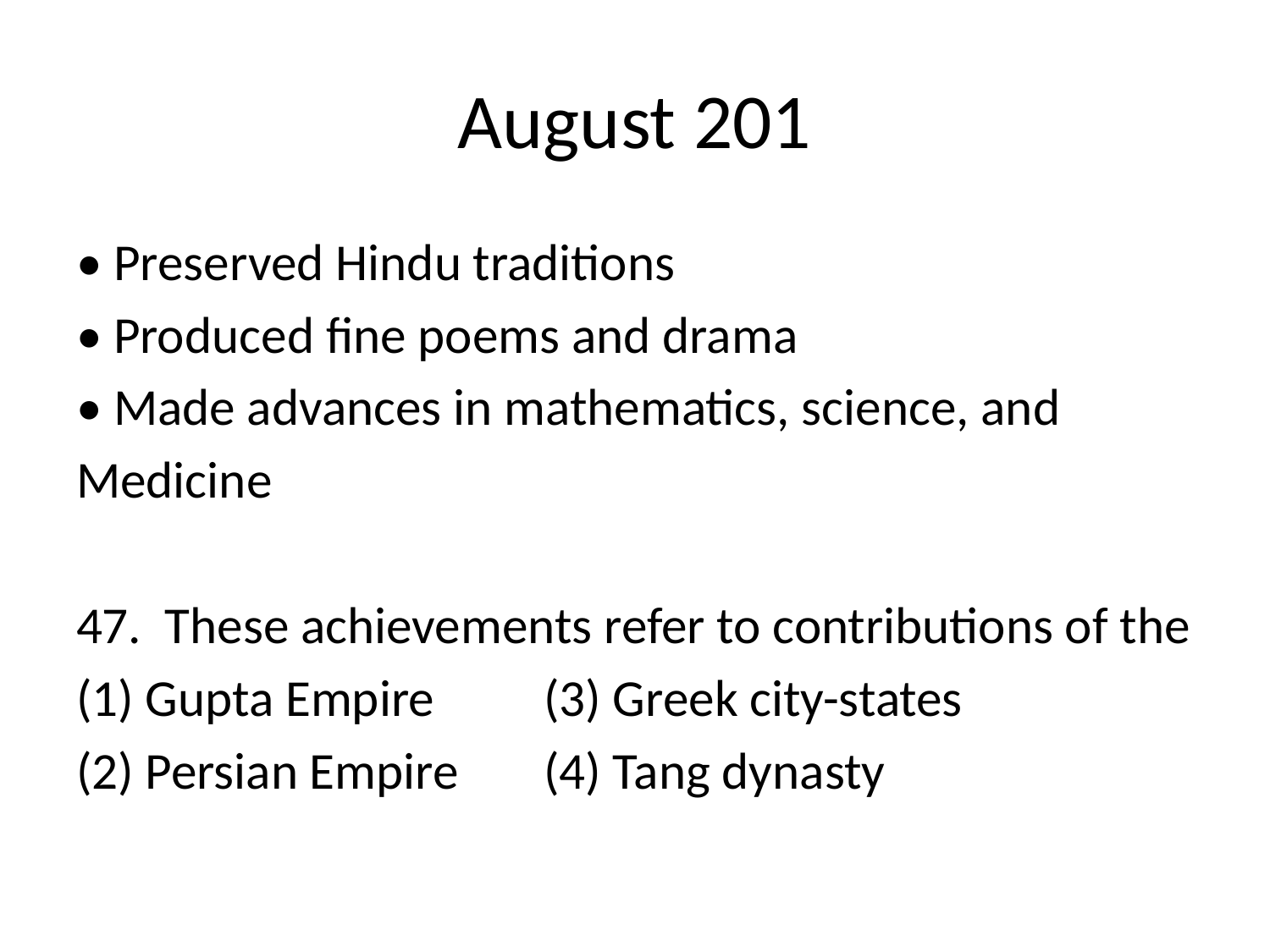

# August 201
• Preserved Hindu traditions
• Produced fine poems and drama
• Made advances in mathematics, science, and
Medicine

47.  These achievements refer to contributions of the
(1) Gupta Empire 			(3) Greek city-states
(2) Persian Empire 		(4) Tang dynasty